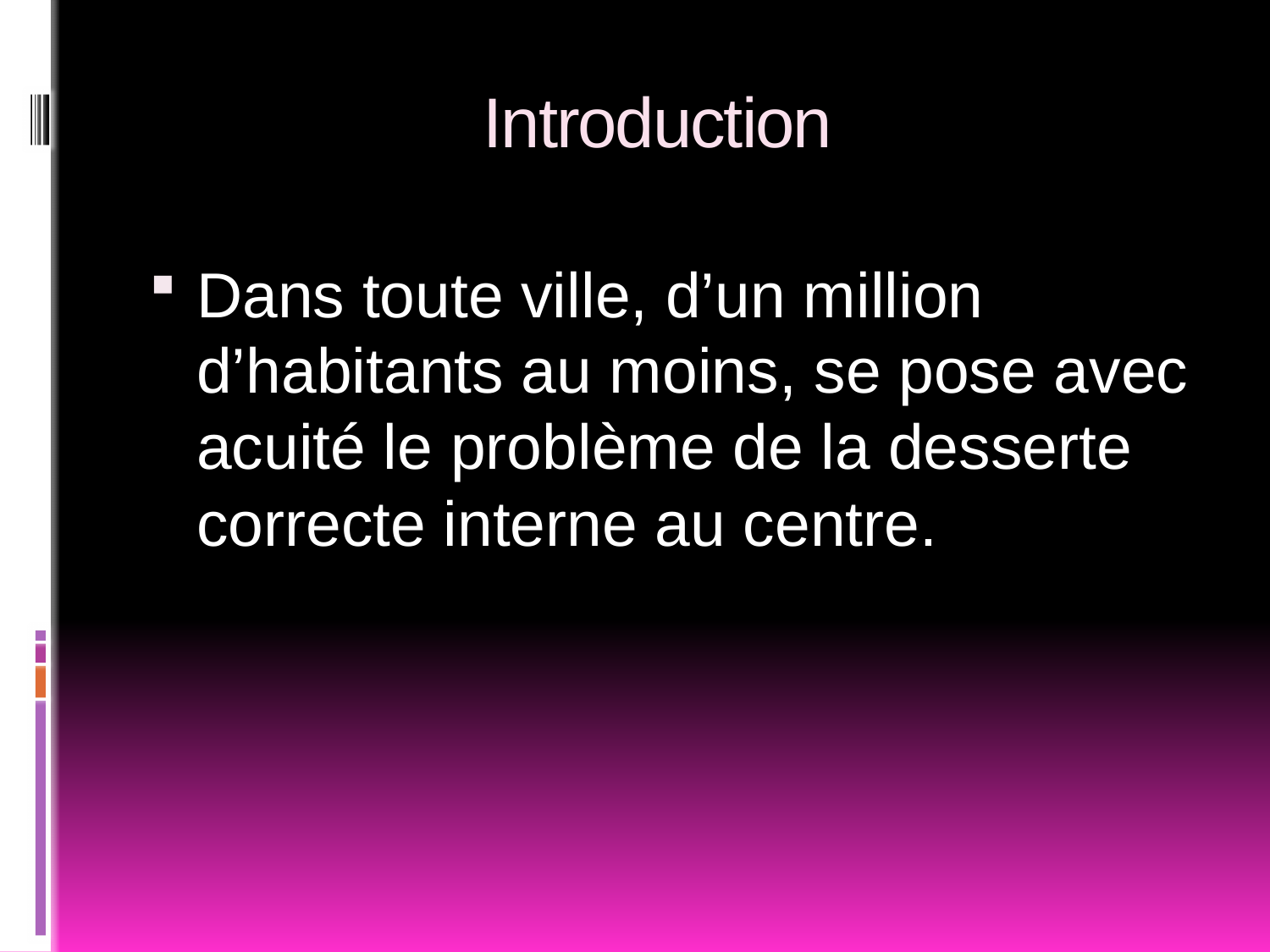

# Introduction
Dans toute ville, d’un million d’habitants au moins, se pose avec acuité le problème de la desserte correcte interne au centre.